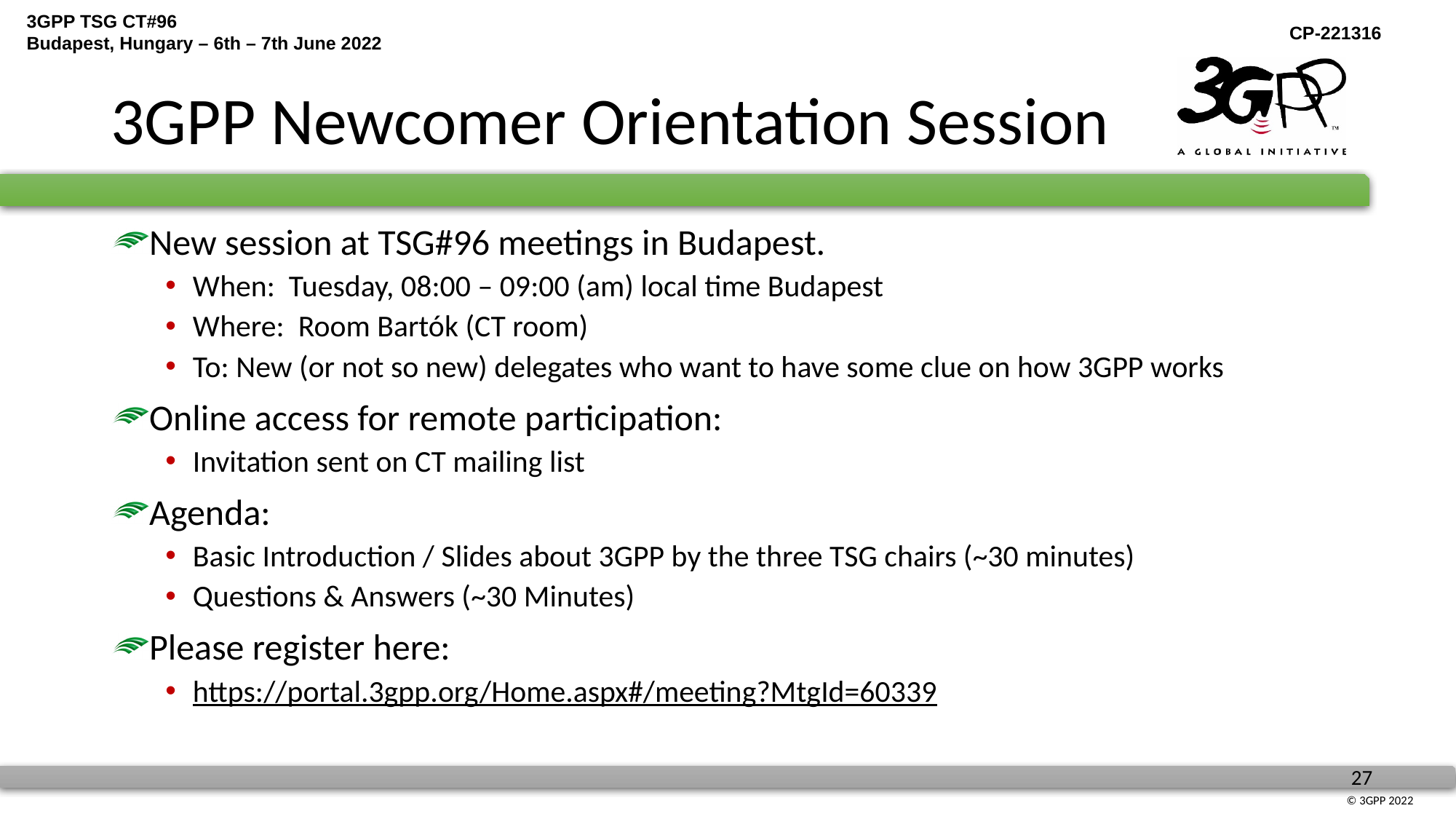

# 3GPP Newcomer Orientation Session
New session at TSG#96 meetings in Budapest.
When:  Tuesday, 08:00 – 09:00 (am) local time Budapest
Where:  Room Bartók (CT room)
To: New (or not so new) delegates who want to have some clue on how 3GPP works
Online access for remote participation:
Invitation sent on CT mailing list
Agenda:
Basic Introduction / Slides about 3GPP by the three TSG chairs (~30 minutes)
Questions & Answers (~30 Minutes)
Please register here:
https://portal.3gpp.org/Home.aspx#/meeting?MtgId=60339